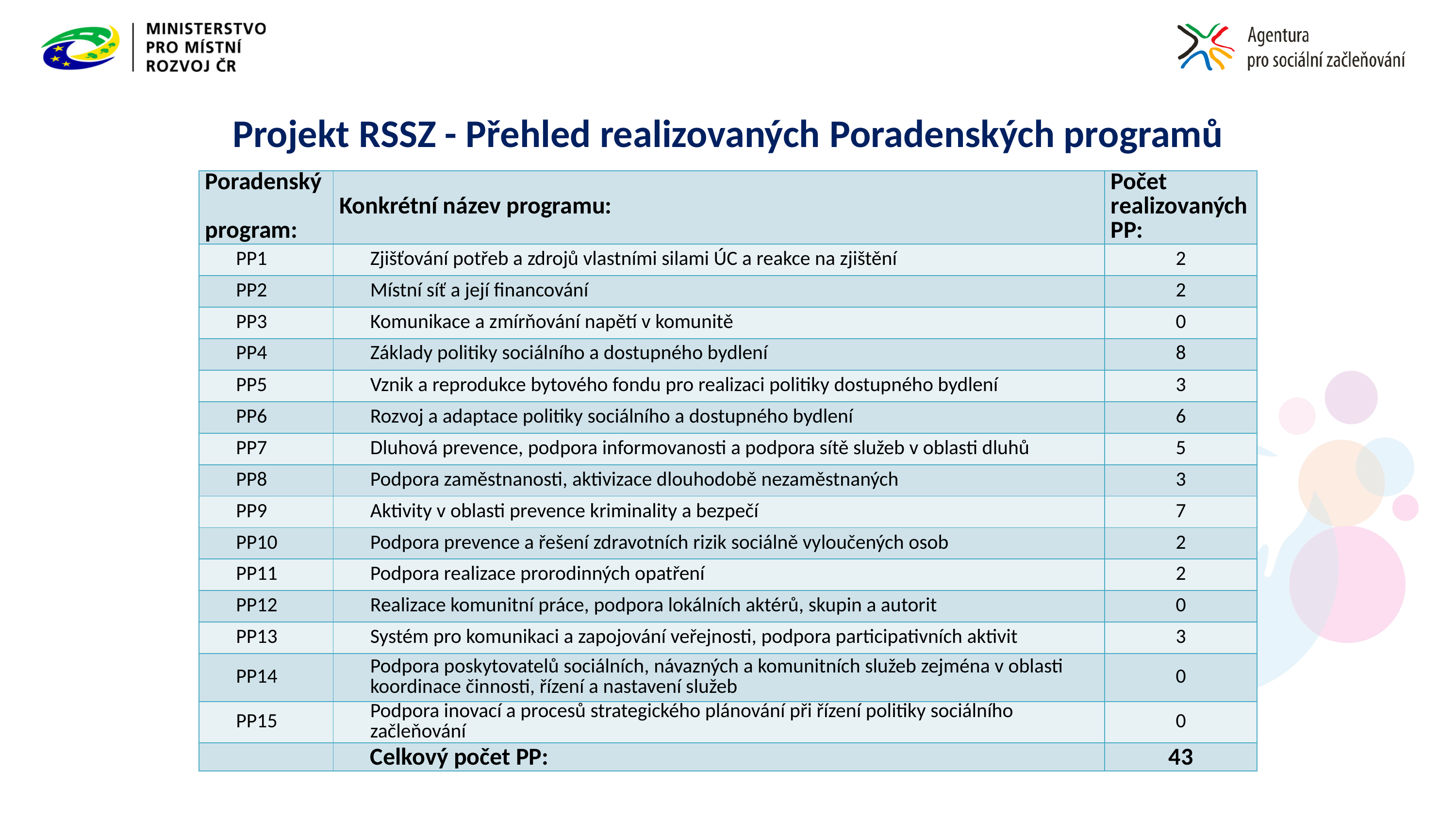

# Projekt RSSZ - Přehled realizovaných Poradenských programů
| Poradenský program: | Konkrétní název programu: | Počet realizovaných PP: |
| --- | --- | --- |
| PP1 | Zjišťování potřeb a zdrojů vlastními silami ÚC a reakce na zjištění | 2 |
| PP2 | Místní síť a její financování | 2 |
| PP3 | Komunikace a zmírňování napětí v komunitě | 0 |
| PP4 | Základy politiky sociálního a dostupného bydlení | 8 |
| PP5 | Vznik a reprodukce bytového fondu pro realizaci politiky dostupného bydlení | 3 |
| PP6 | Rozvoj a adaptace politiky sociálního a dostupného bydlení | 6 |
| PP7 | Dluhová prevence, podpora informovanosti a podpora sítě služeb v oblasti dluhů | 5 |
| PP8 | Podpora zaměstnanosti, aktivizace dlouhodobě nezaměstnaných | 3 |
| PP9 | Aktivity v oblasti prevence kriminality a bezpečí | 7 |
| PP10 | Podpora prevence a řešení zdravotních rizik sociálně vyloučených osob | 2 |
| PP11 | Podpora realizace prorodinných opatření | 2 |
| PP12 | Realizace komunitní práce, podpora lokálních aktérů, skupin a autorit | 0 |
| PP13 | Systém pro komunikaci a zapojování veřejnosti, podpora participativních aktivit | 3 |
| PP14 | Podpora poskytovatelů sociálních, návazných a komunitních služeb zejména v oblasti koordinace činnosti, řízení a nastavení služeb | 0 |
| PP15 | Podpora inovací a procesů strategického plánování při řízení politiky sociálního začleňování | 0 |
|  | Celkový počet PP: | 43 |